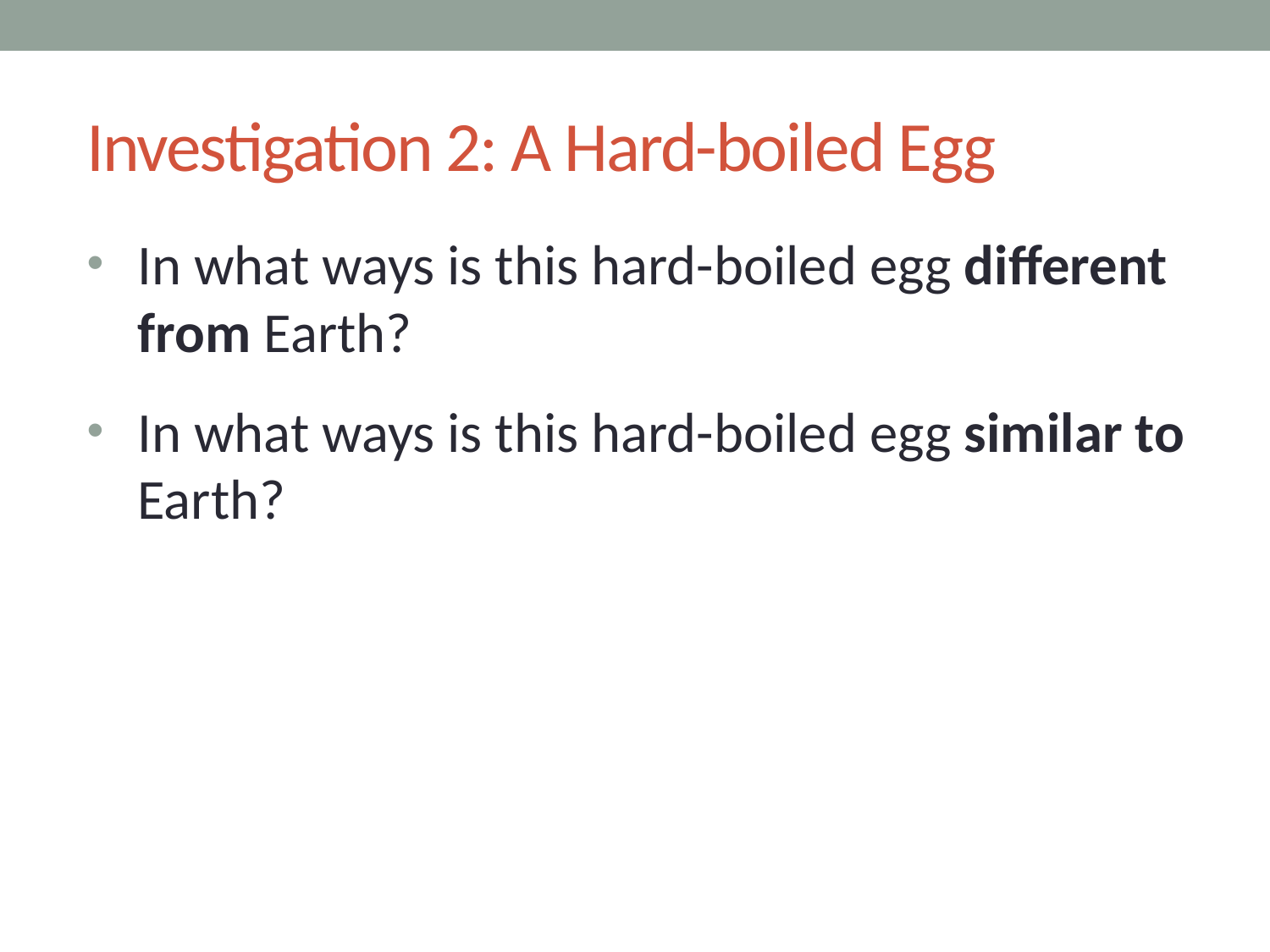

# Investigation 2: A Hard-boiled Egg
In what ways is this hard-boiled egg different from Earth?
In what ways is this hard-boiled egg similar to Earth?